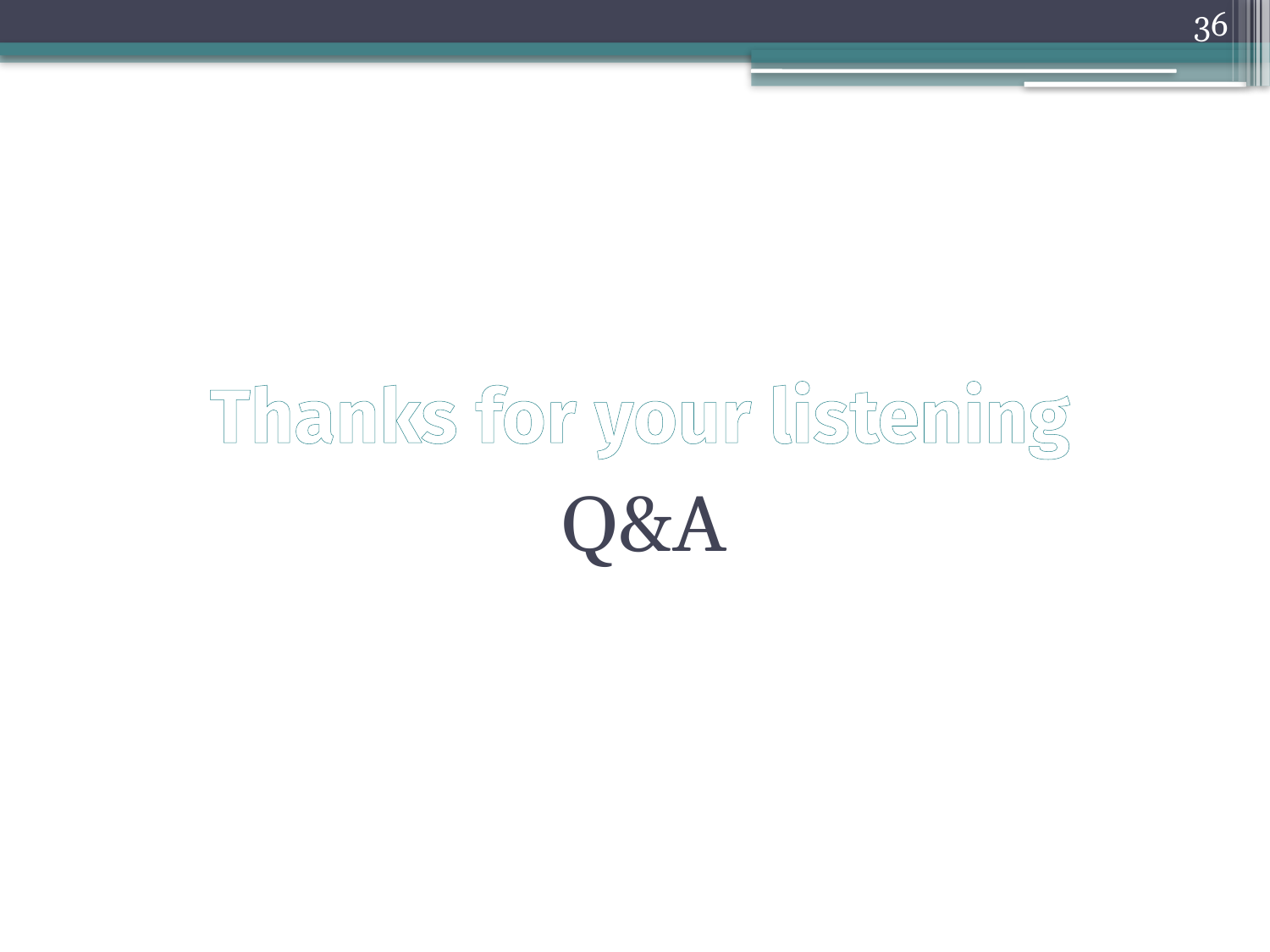

36
# Thanks for your listening
Q&A